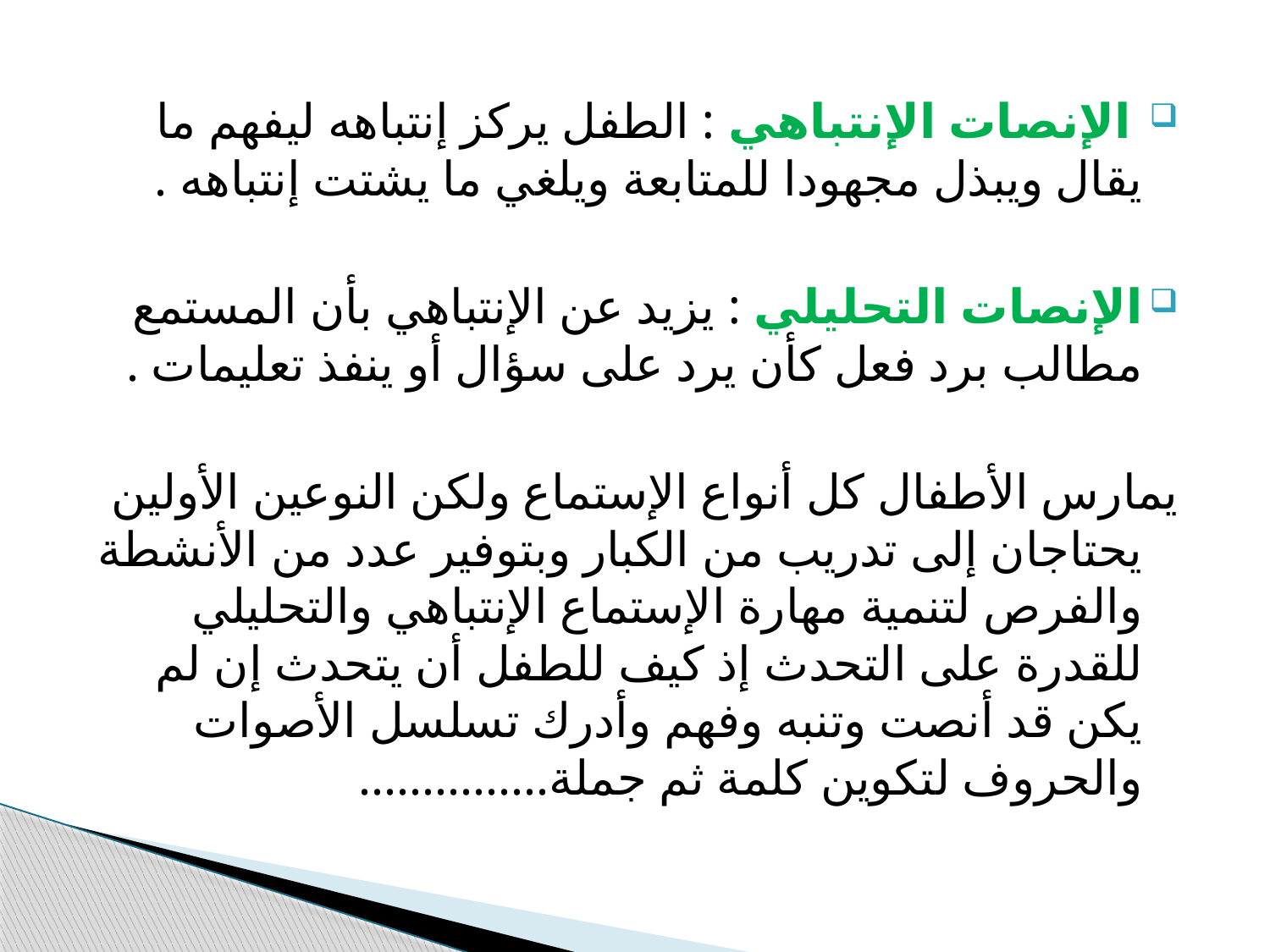

الإنصات الإنتباهي : الطفل يركز إنتباهه ليفهم ما يقال ويبذل مجهودا للمتابعة ويلغي ما يشتت إنتباهه .

الإنصات التحليلي : يزيد عن الإنتباهي بأن المستمع مطالب برد فعل كأن يرد على سؤال أو ينفذ تعليمات .

يمارس الأطفال كل أنواع الإستماع ولكن النوعين الأولين يحتاجان إلى تدريب من الكبار وبتوفير عدد من الأنشطة والفرص لتنمية مهارة الإستماع الإنتباهي والتحليلي للقدرة على التحدث إذ كيف للطفل أن يتحدث إن لم يكن قد أنصت وتنبه وفهم وأدرك تسلسل الأصوات والحروف لتكوين كلمة ثم جملة...............